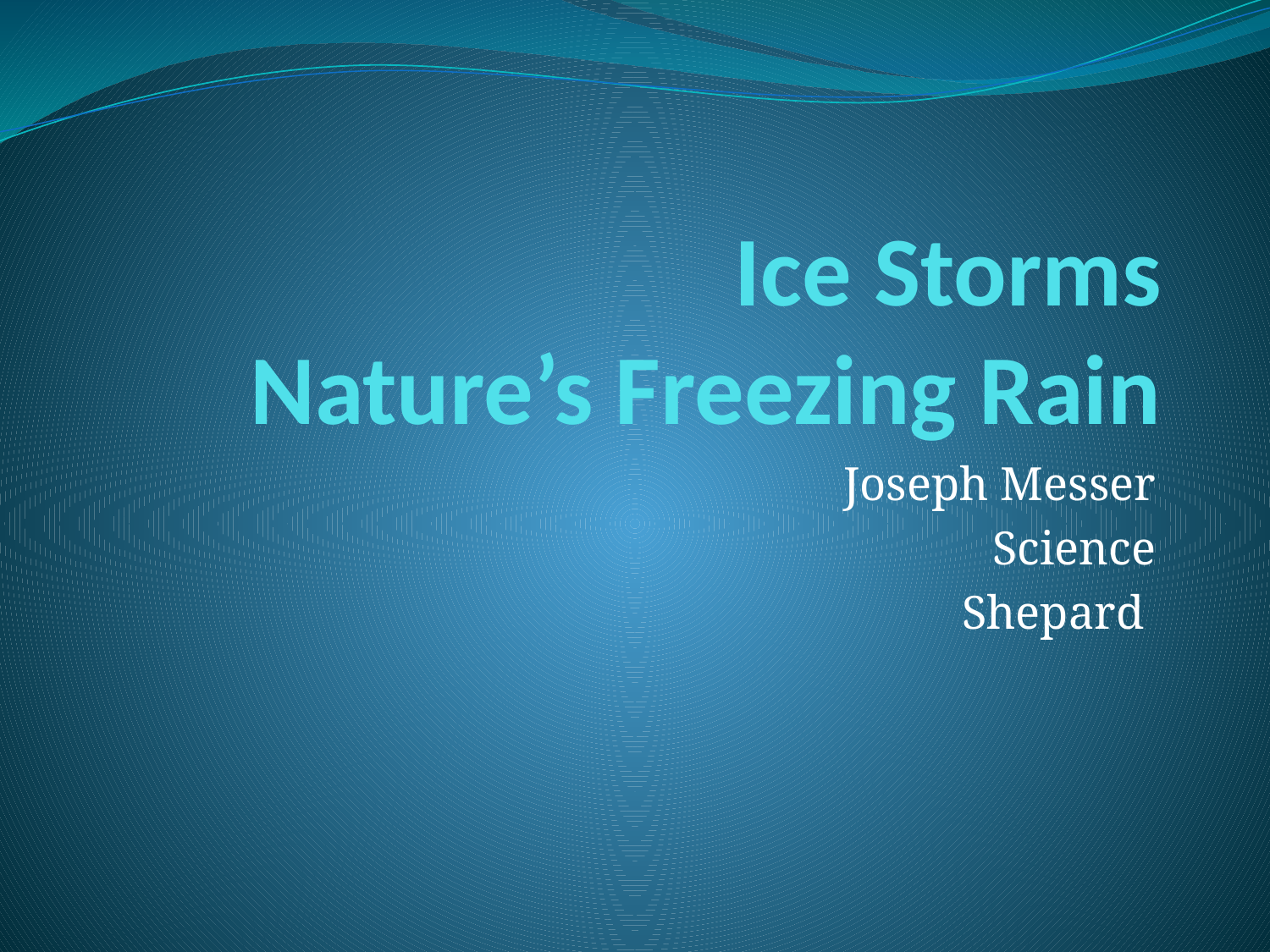

# Ice Storms Nature’s Freezing Rain
Joseph Messer
Science
Shepard